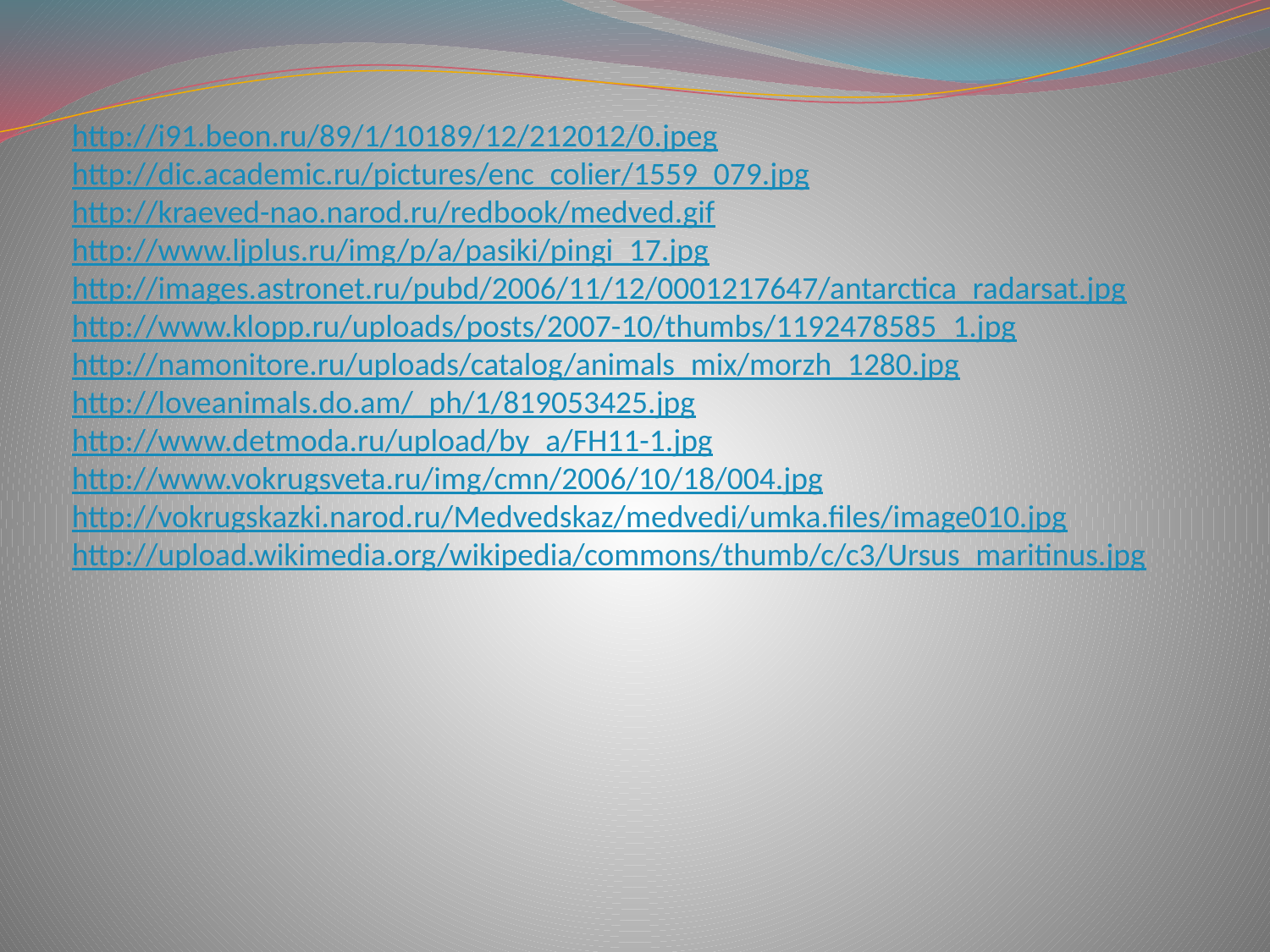

http://i91.beon.ru/89/1/10189/12/212012/0.jpeg
http://dic.academic.ru/pictures/enc_colier/1559_079.jpg
http://kraeved-nao.narod.ru/redbook/medved.gif
http://www.ljplus.ru/img/p/a/pasiki/pingi_17.jpg
http://images.astronet.ru/pubd/2006/11/12/0001217647/antarctica_radarsat.jpg
http://www.klopp.ru/uploads/posts/2007-10/thumbs/1192478585_1.jpg
http://namonitore.ru/uploads/catalog/animals_mix/morzh_1280.jpg
http://loveanimals.do.am/_ph/1/819053425.jpg
http://www.detmoda.ru/upload/by_a/FH11-1.jpg
http://www.vokrugsveta.ru/img/cmn/2006/10/18/004.jpg
http://vokrugskazki.narod.ru/Medvedskaz/medvedi/umka.files/image010.jpg
http://upload.wikimedia.org/wikipedia/commons/thumb/c/c3/Ursus_maritinus.jpg